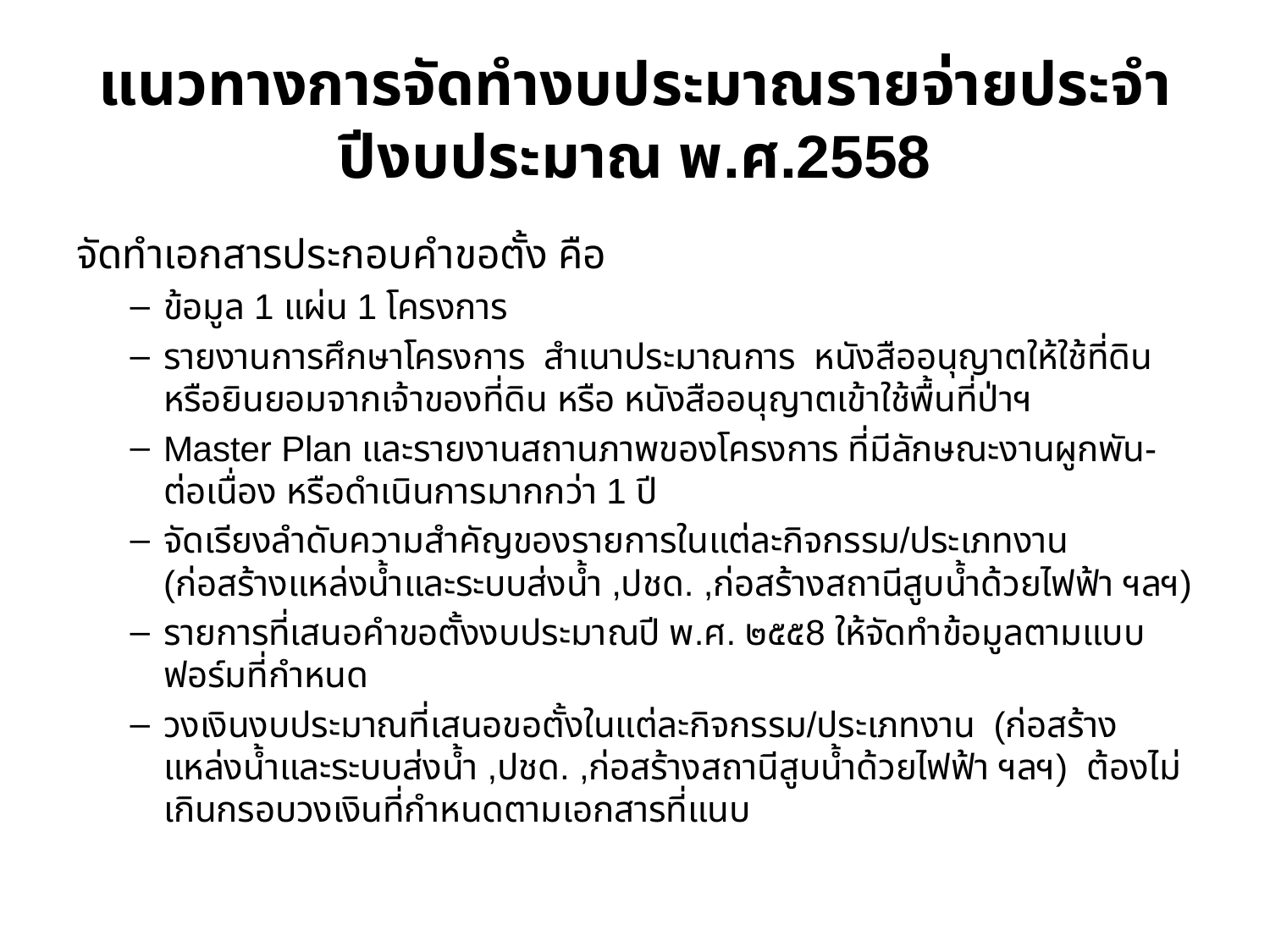

# แนวทางการจัดทำงบประมาณรายจ่ายประจำปีงบประมาณ พ.ศ.2558
จัดทำเอกสารประกอบคำขอตั้ง คือ
ข้อมูล 1 แผ่น 1 โครงการ
รายงานการศึกษาโครงการ  สำเนาประมาณการ  หนังสืออนุญาตให้ใช้ที่ดิน หรือยินยอมจากเจ้าของที่ดิน หรือ หนังสืออนุญาตเข้าใช้พื้นที่ป่าฯ
Master Plan และรายงานสถานภาพของโครงการ ที่มีลักษณะงานผูกพัน-ต่อเนื่อง หรือดำเนินการมากกว่า 1 ปี
จัดเรียงลำดับความสำคัญของรายการในแต่ละกิจกรรม/ประเภทงาน  (ก่อสร้างแหล่งน้ำและระบบส่งน้ำ ,ปชด. ,ก่อสร้างสถานีสูบน้ำด้วยไฟฟ้า ฯลฯ)
รายการที่เสนอคำขอตั้งงบประมาณปี พ.ศ. ๒๕๕8 ให้จัดทำข้อมูลตามแบบฟอร์มที่กำหนด
วงเงินงบประมาณที่เสนอขอตั้งในแต่ละกิจกรรม/ประเภทงาน  (ก่อสร้างแหล่งน้ำและระบบส่งน้ำ ,ปชด. ,ก่อสร้างสถานีสูบน้ำด้วยไฟฟ้า ฯลฯ)  ต้องไม่เกินกรอบวงเงินที่กำหนดตามเอกสารที่แนบ